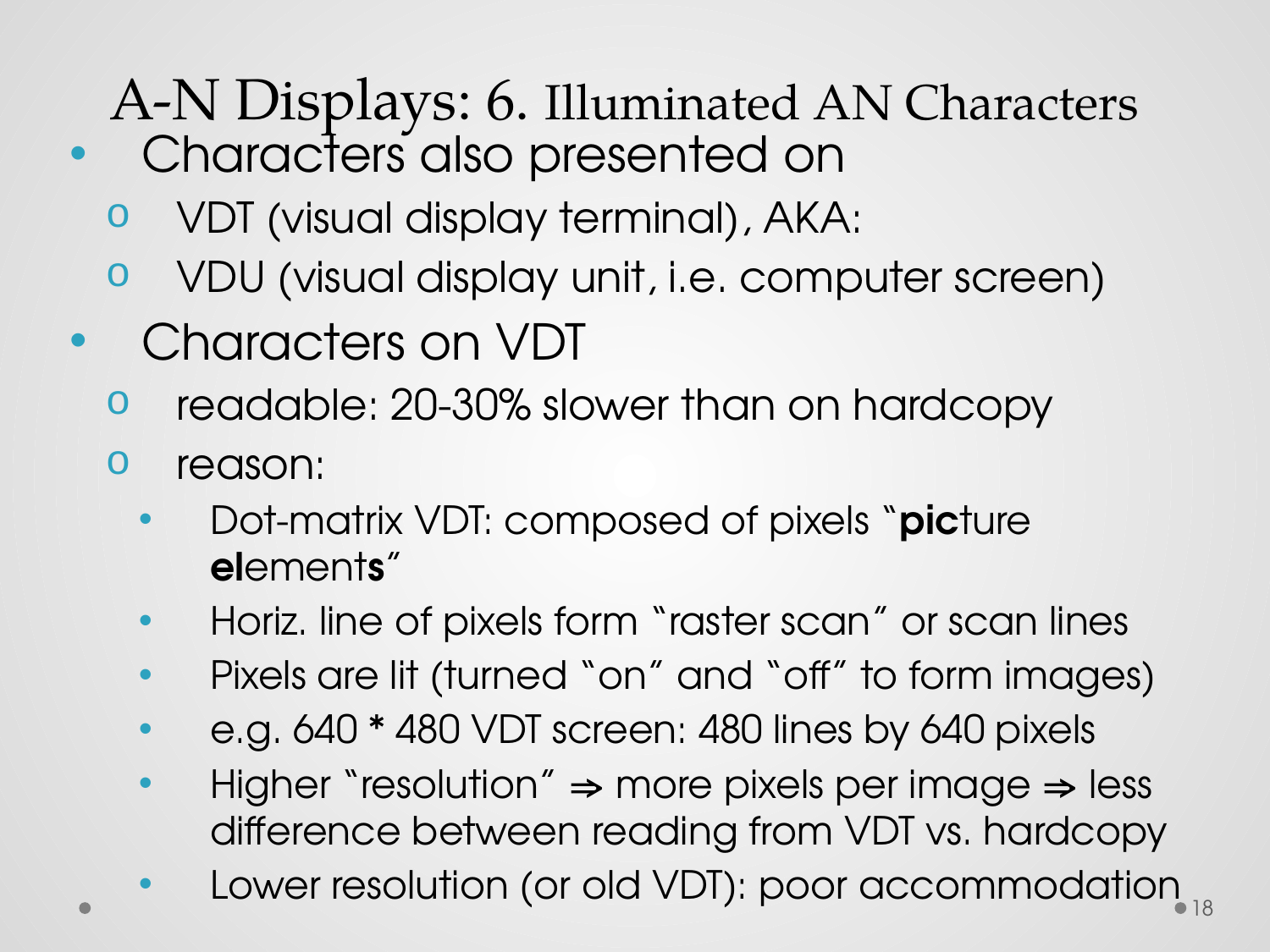

# A-N Displays: 6. Illuminated AN Characters

Characters also presented on
VDT (visual display terminal), AKA:
VDU (visual display unit, i.e. computer screen)
Characters on VDT
readable: 20-30% slower than on hardcopy
reason:
Dot-matrix VDT: composed of pixels “picture elements”
Horiz. line of pixels form “raster scan” or scan lines
Pixels are lit (turned “on” and “off” to form images)
e.g. 640 * 480 VDT screen: 480 lines by 640 pixels
Higher “resolution” ⇒ more pixels per image ⇒ less difference between reading from VDT vs. hardcopy
Lower resolution (or old VDT): poor accommodation
18